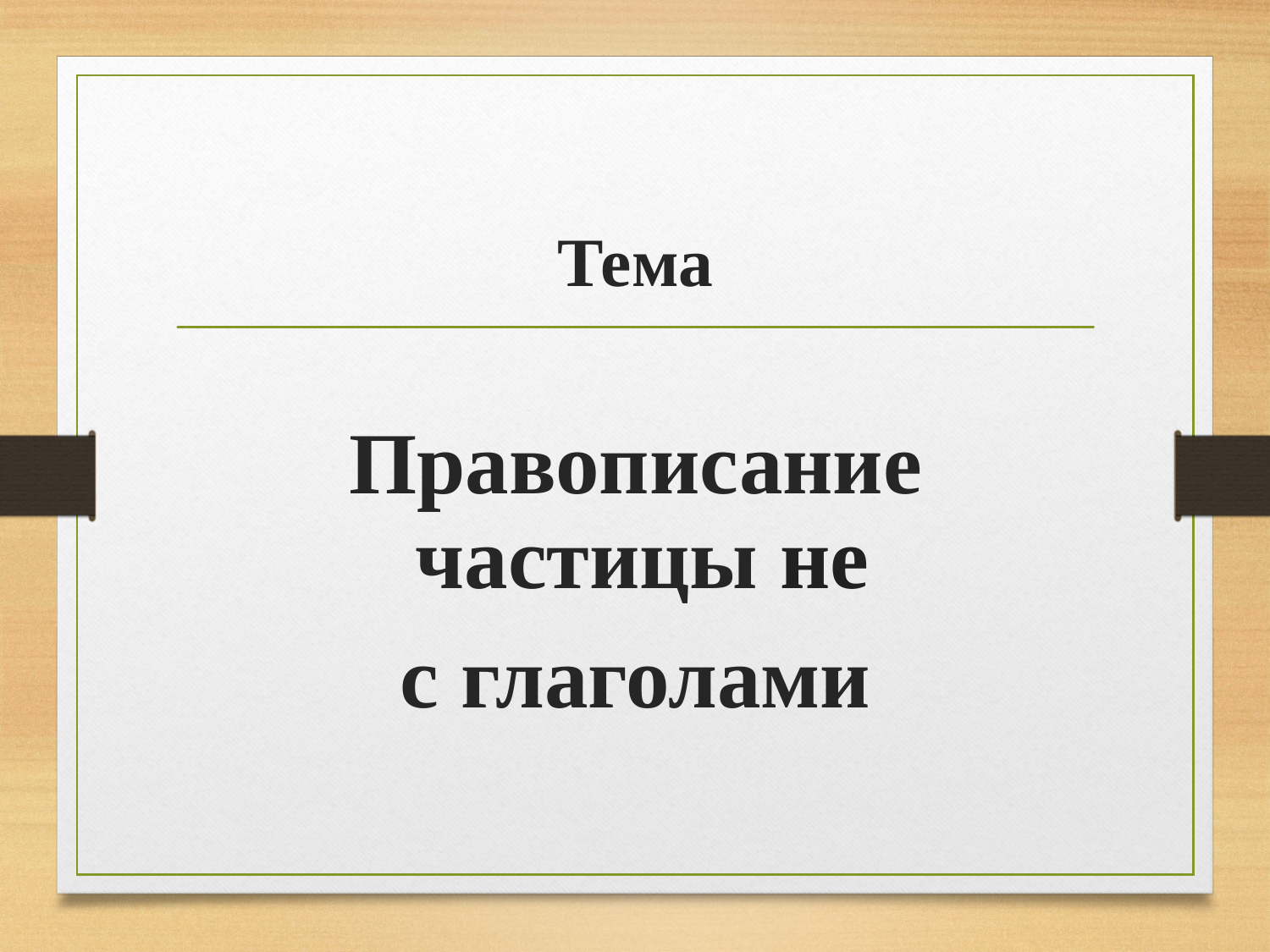

# Тема

Правописание частицы не
с глаголами